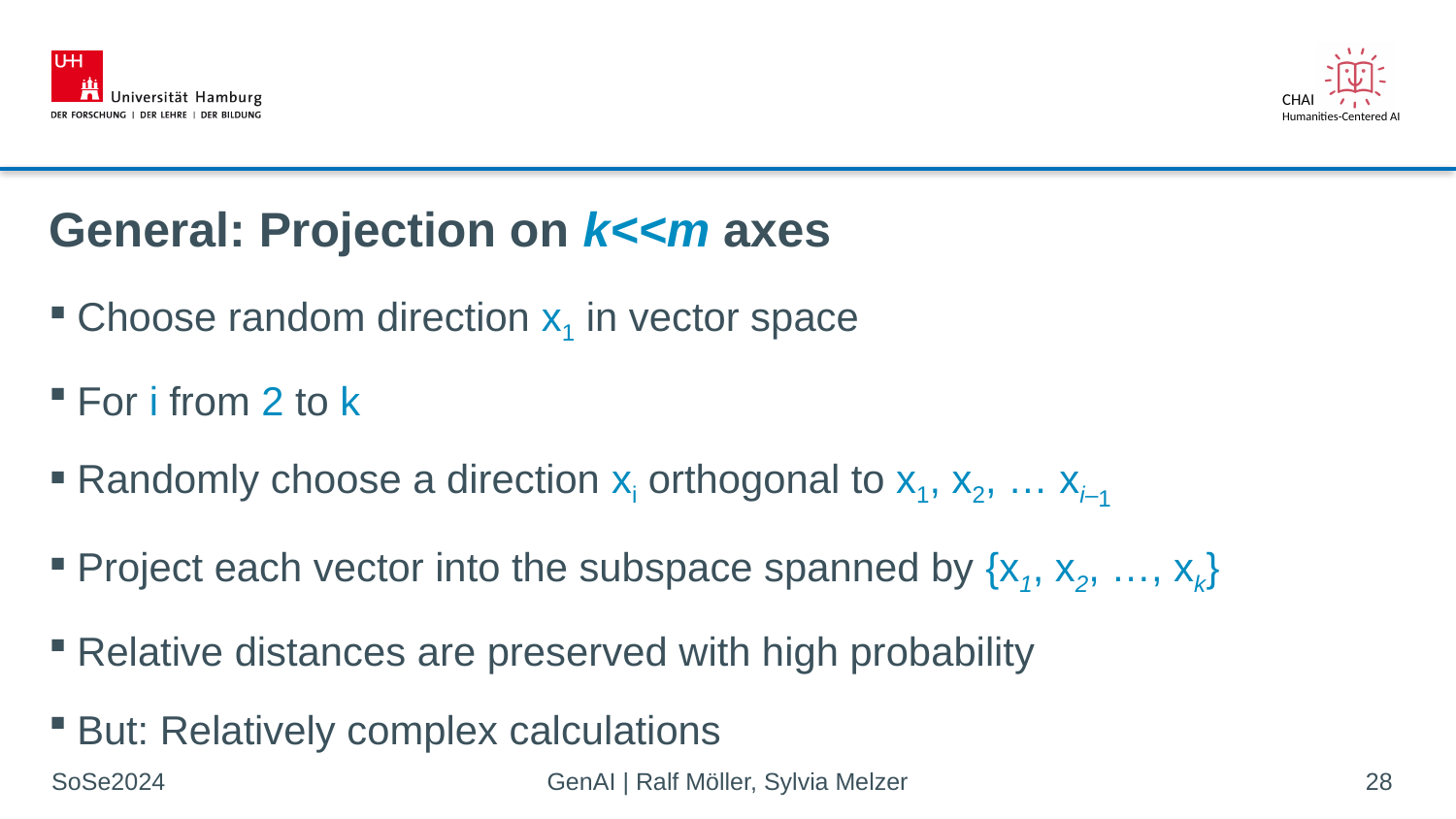

# General: Projection on k<<m axes
Choose random direction x1 in vector space
For i from 2 to k
Randomly choose a direction xi orthogonal to x1, x2, … xi–1
Project each vector into the subspace spanned by {x1, x2, …, xk}
Relative distances are preserved with high probability
But: Relatively complex calculations
SoSe2024
GenAI | Ralf Möller, Sylvia Melzer
28